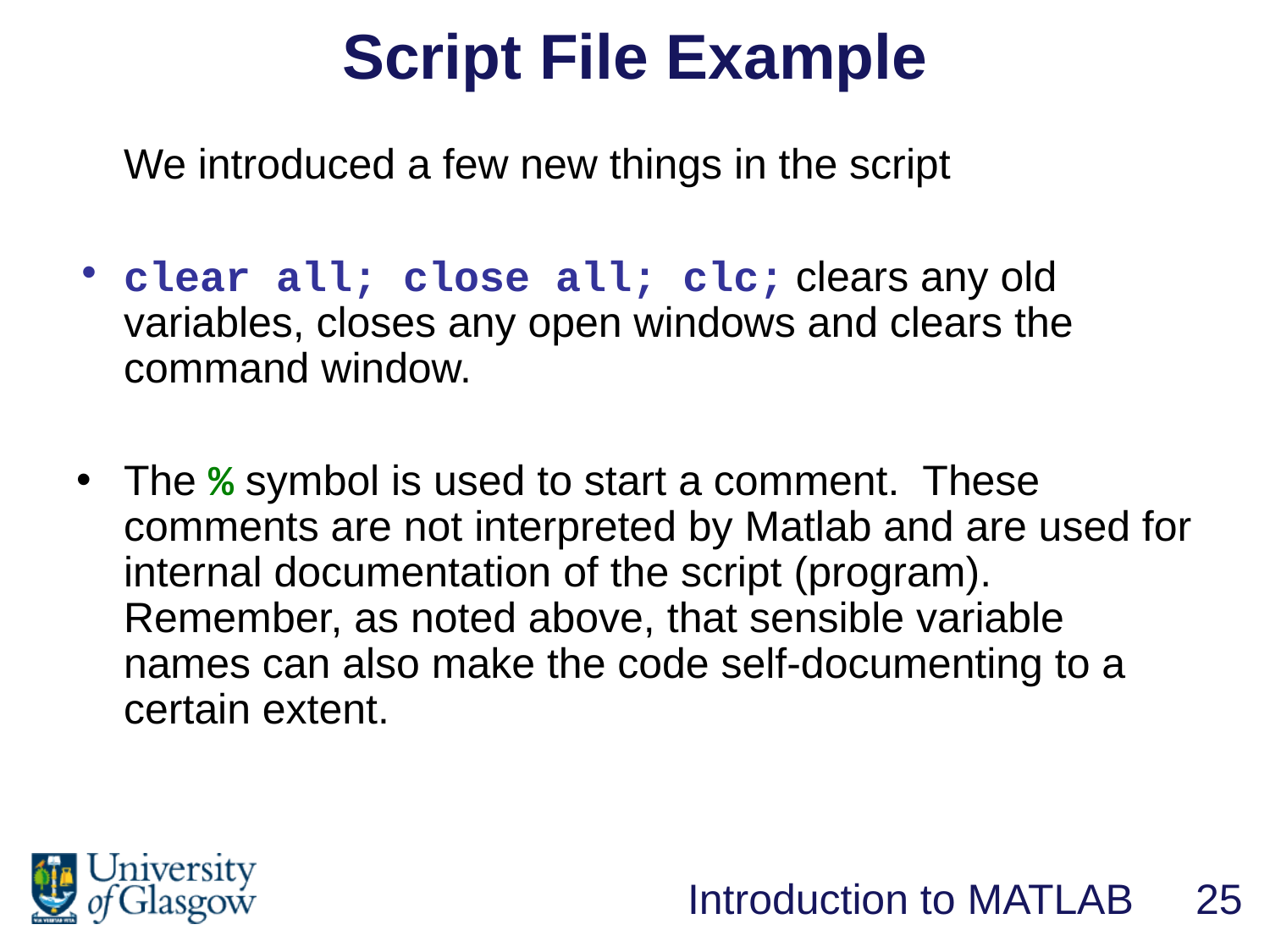

Script File Example
	We introduced a few new things in the script

clear all; close all; clc; clears any old variables, closes any open windows and clears the command window.

The % symbol is used to start a comment.  These comments are not interpreted by Matlab and are used for internal documentation of the script (program). Remember, as noted above, that sensible variable names can also make the code self-documenting to a certain extent.